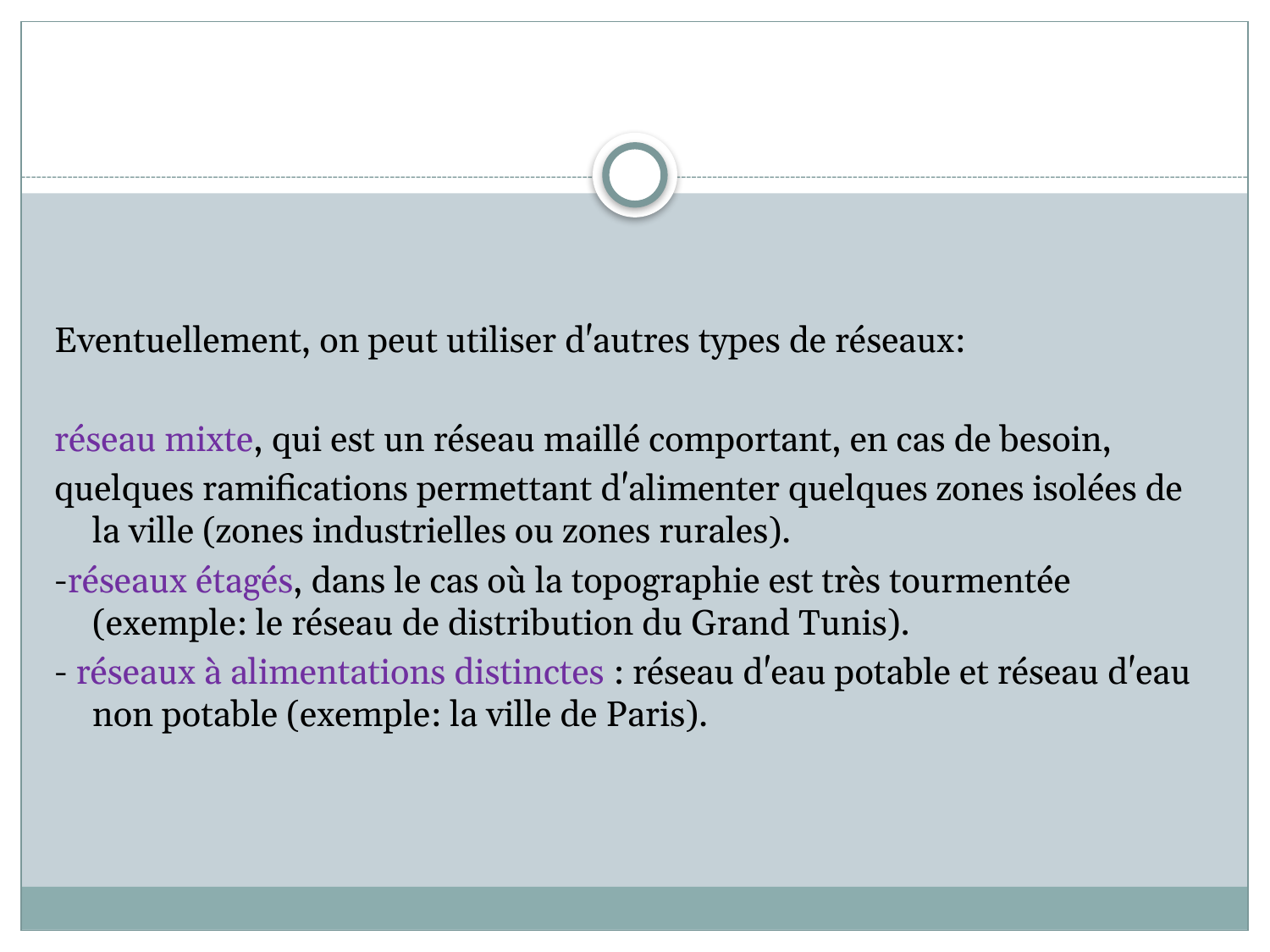

Eventuellement, on peut utiliser d'autres types de réseaux:

réseau mixte, qui est un réseau maillé comportant, en cas de besoin,
quelques ramifications permettant d'alimenter quelques zones isolées de la ville (zones industrielles ou zones rurales).
-réseaux étagés, dans le cas où la topographie est très tourmentée (exemple: le réseau de distribution du Grand Tunis).
- réseaux à alimentations distinctes : réseau d'eau potable et réseau d'eau non potable (exemple: la ville de Paris).